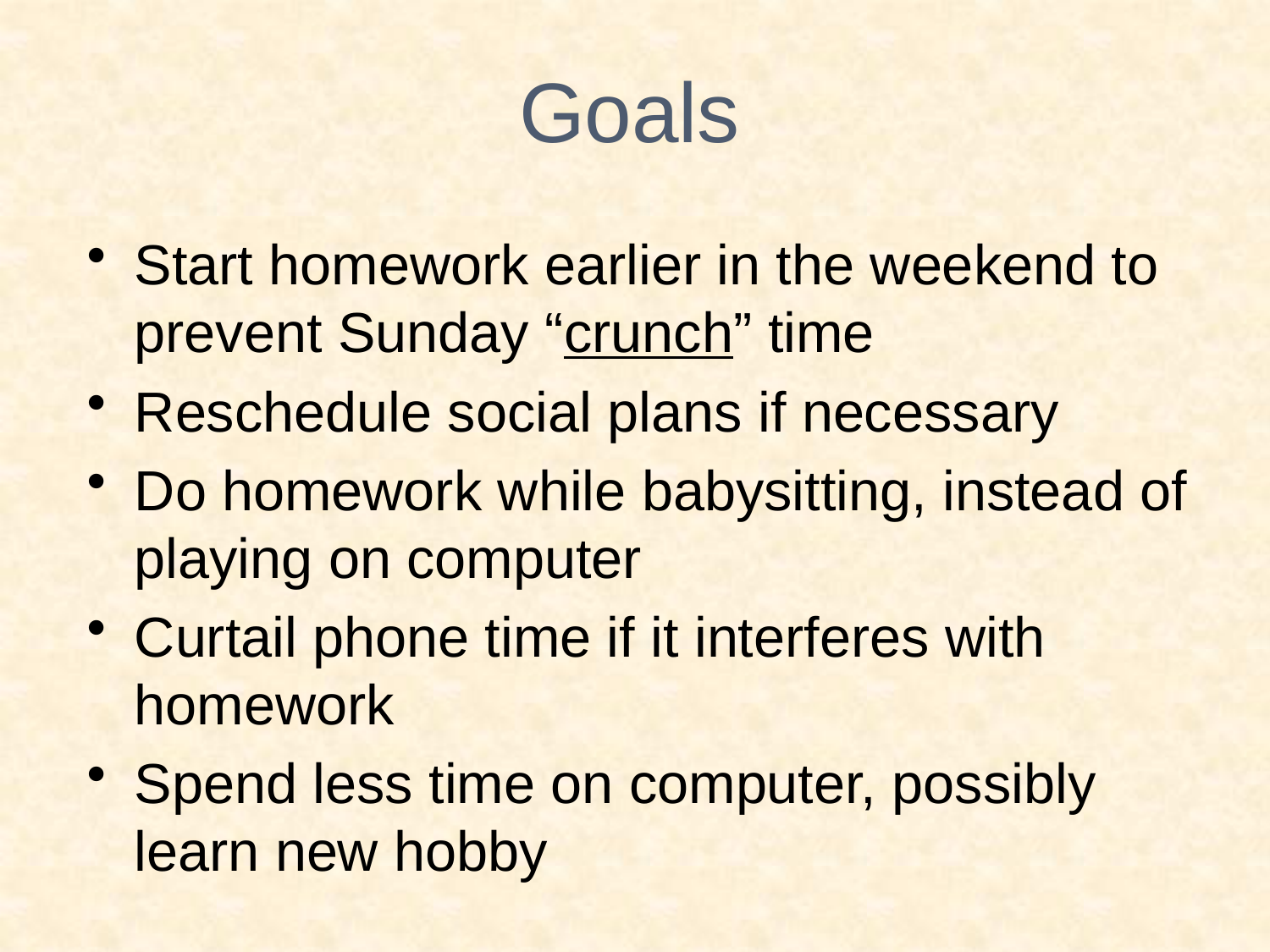

# Goals
Start homework earlier in the weekend to prevent Sunday “crunch” time
Reschedule social plans if necessary
Do homework while babysitting, instead of playing on computer
Curtail phone time if it interferes with homework
Spend less time on computer, possibly learn new hobby